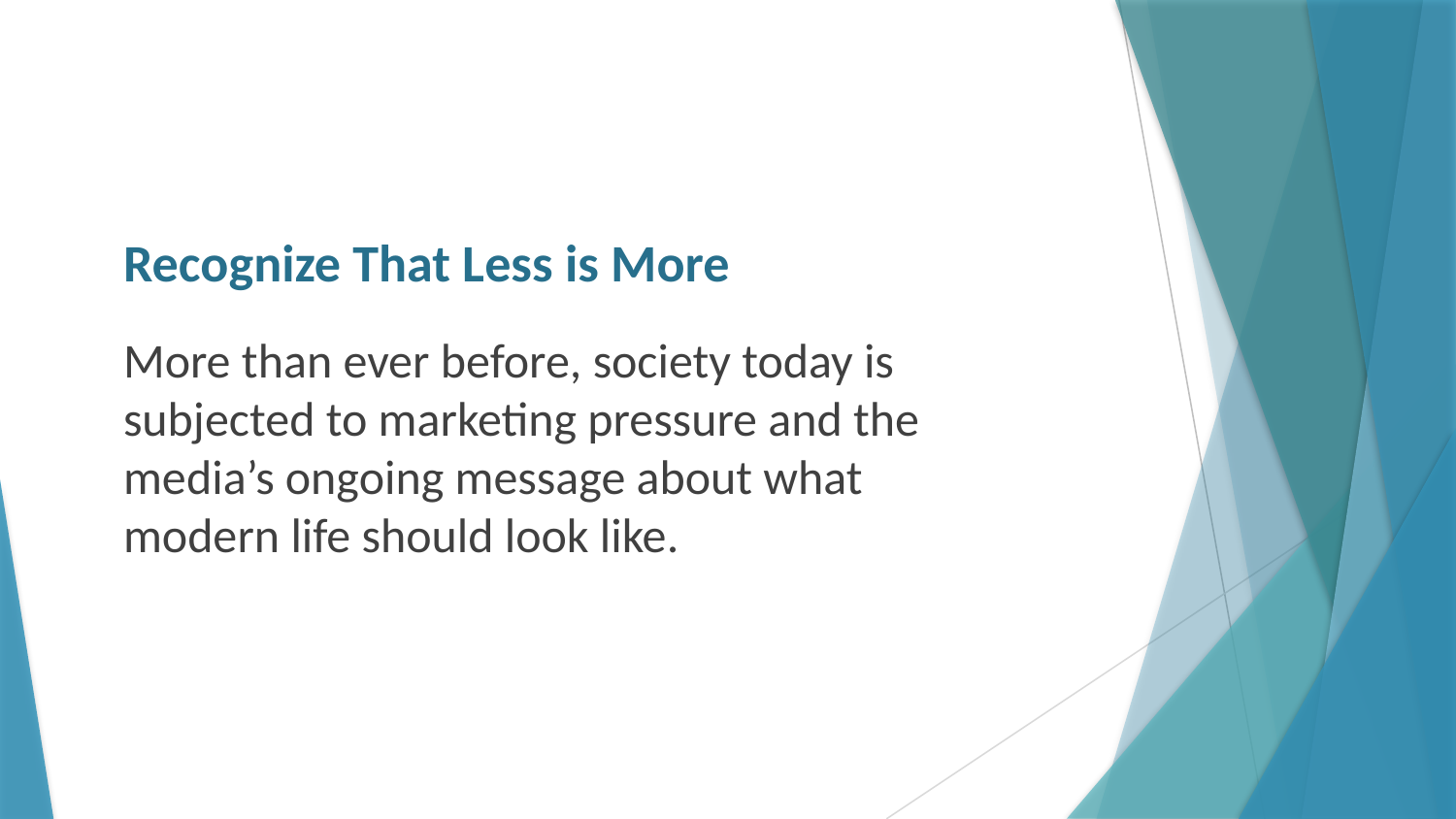

# Recognize That Less is More
More than ever before, society today is subjected to marketing pressure and the media’s ongoing message about what modern life should look like.